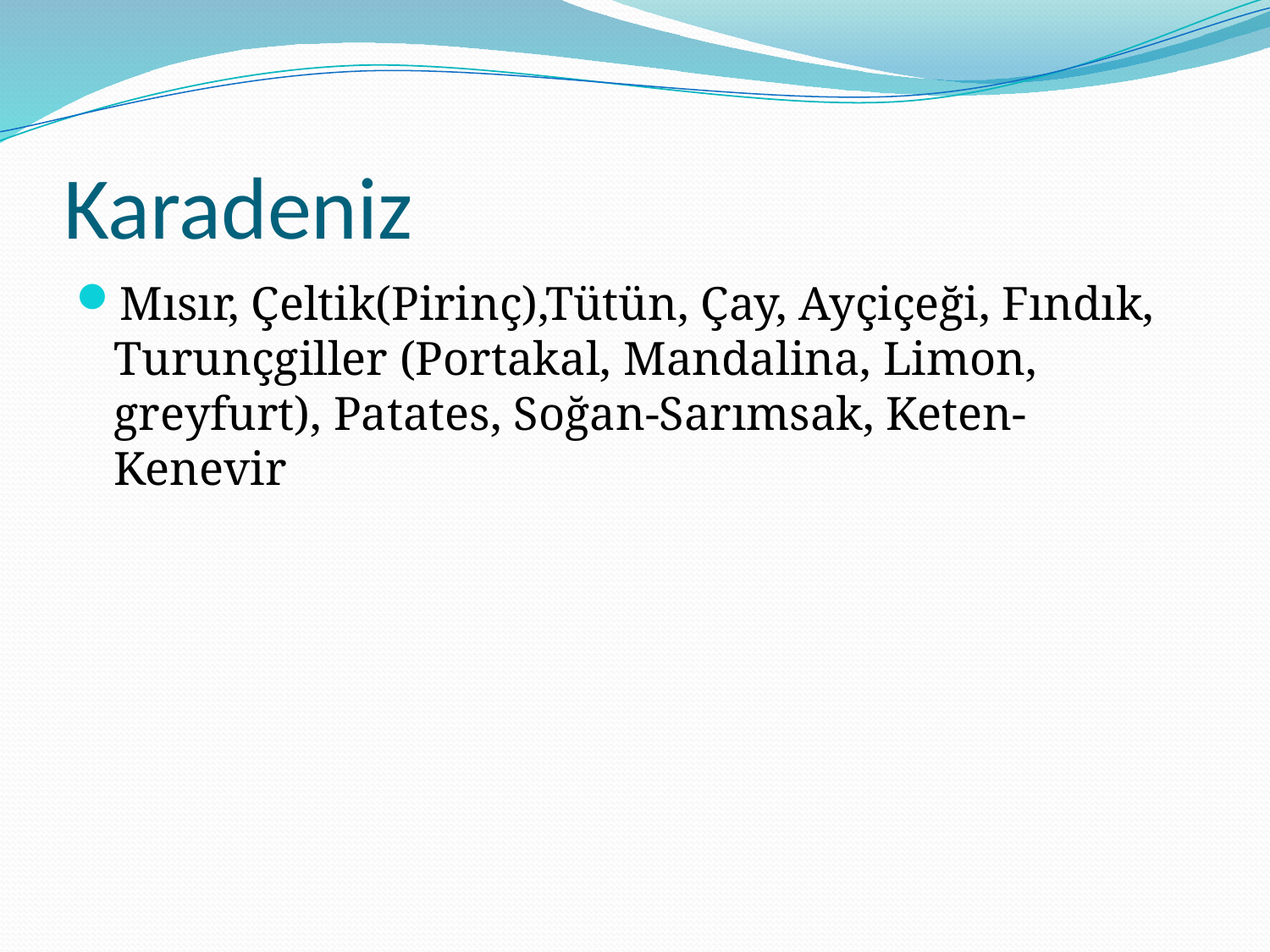

# Karadeniz
Mısır, Çeltik(Pirinç),Tütün, Çay, Ayçiçeği, Fındık, Turunçgiller (Portakal, Mandalina, Limon, greyfurt), Patates, Soğan-Sarımsak, Keten-Kenevir